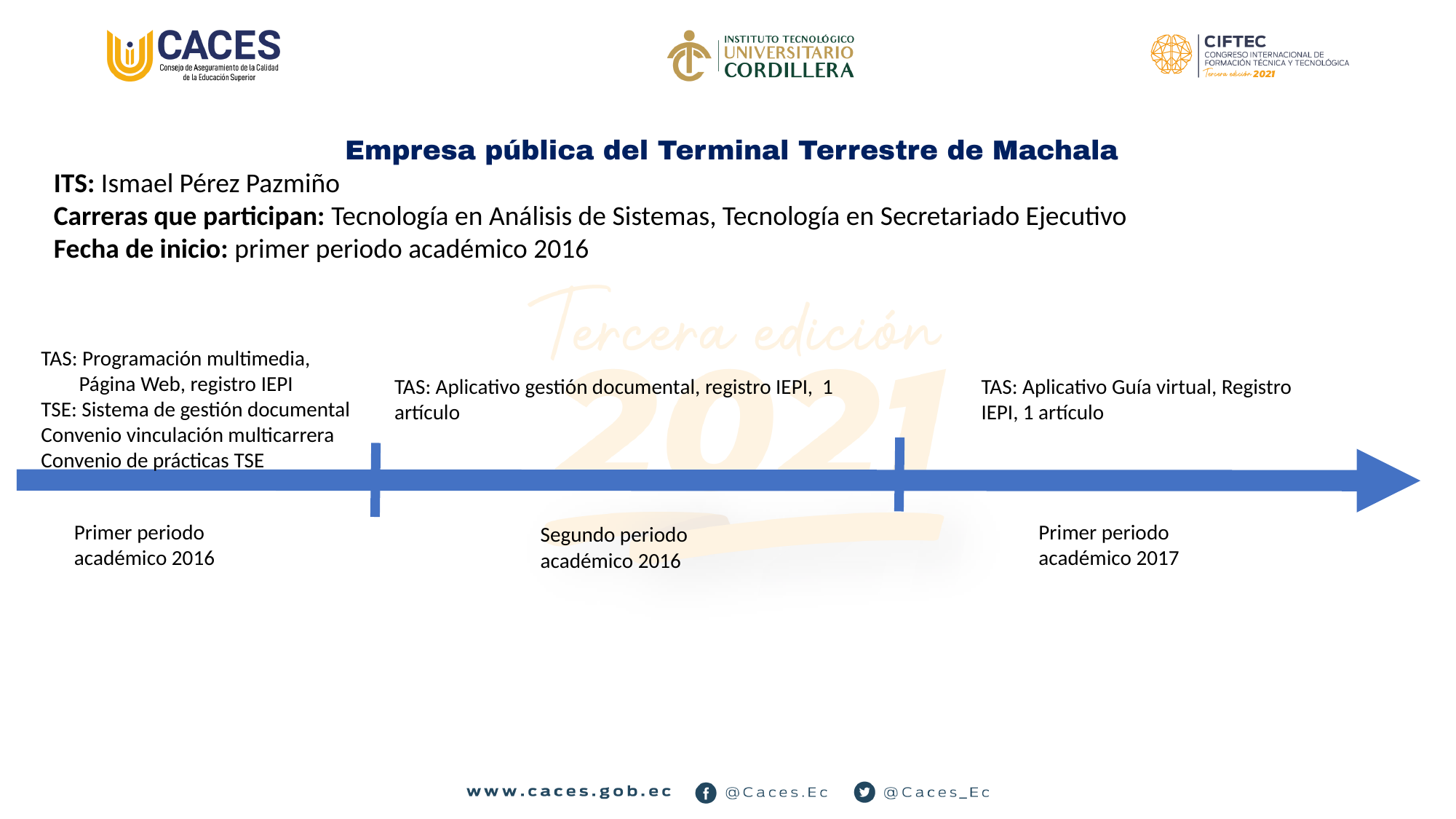

Empresa pública del Terminal Terrestre de Machala
ITS: Ismael Pérez Pazmiño
Carreras que participan: Tecnología en Análisis de Sistemas, Tecnología en Secretariado Ejecutivo
Fecha de inicio: primer periodo académico 2016
TAS: Programación multimedia,
        Página Web, registro IEPI
TSE: Sistema de gestión documental
Convenio vinculación multicarrera
Convenio de prácticas TSE
TAS: Aplicativo gestión documental, registro IEPI,  1 artículo
TAS: Aplicativo Guía virtual, Registro IEPI, 1 artículo
Primer periodo
académico 2016
Primer periodo
académico 2017
Segundo periodo
académico 2016